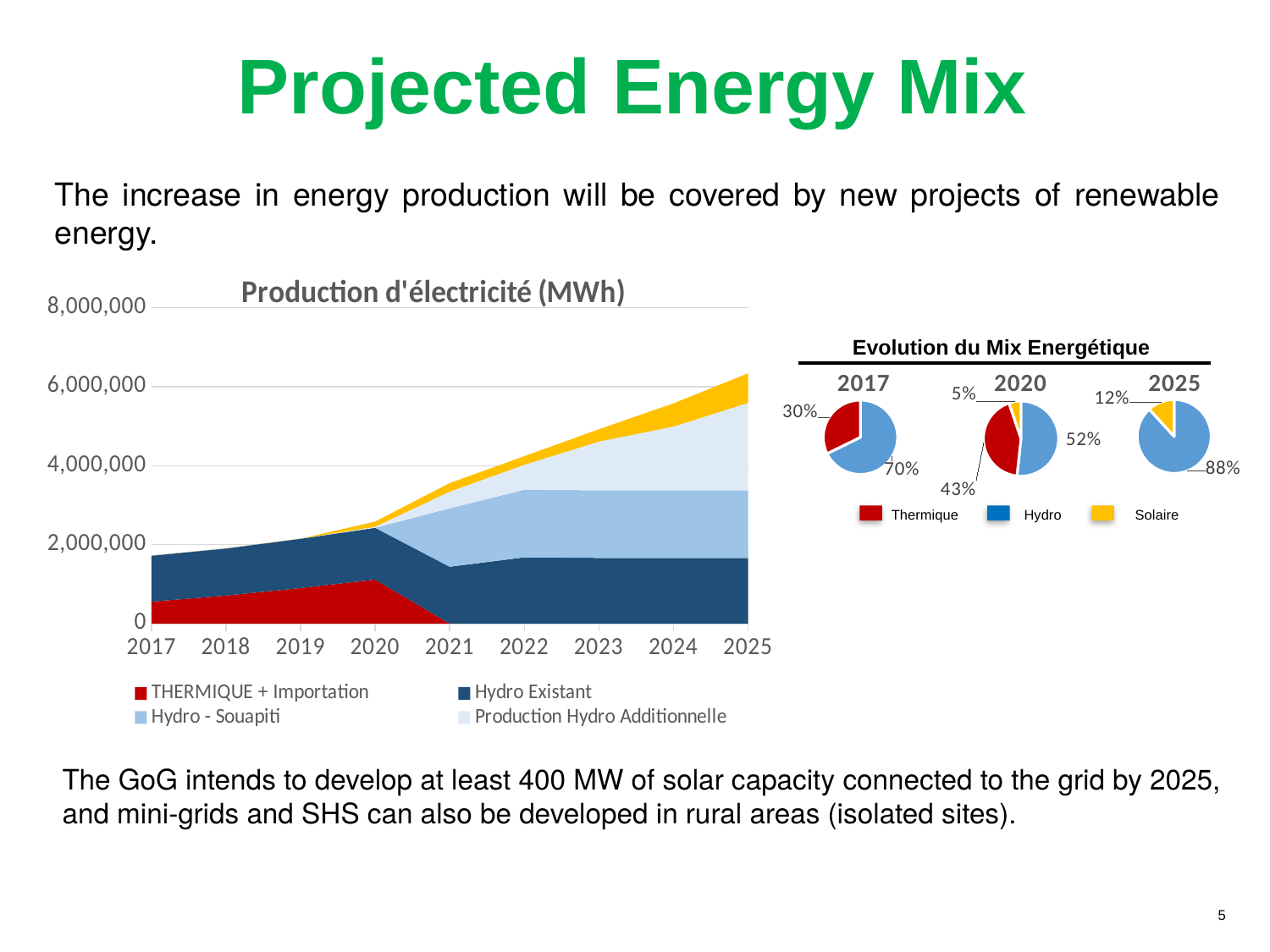

Projected Energy Mix
The increase in energy production will be covered by new projects of renewable energy.

[unsupported chart]

Evolution du Mix Energétique

### Chart: 2020

| Category | 2020 | 2020 |
|---|---|---|
| Hydro | 1336000.0 | 1336000.0 |
| Thermique | 1114256.0 | 1114256.0 |
| Solaire | 133000.0 | 133000.0 |

### Chart:

| Category | 2017 |
|---|---|
| Hydro | 1165000.0 |
| Thermique | 555000.0 |
| Solaire | 0.0 |

### Chart: 2025

| Category | 2025 |
|---|---|
| Hydro | 5590459.315102711 |
| Thermique | 0.0 |
| Solaire | 748000.0 |
Thermique
Hydro
Solaire

The GoG intends to develop at least 400 MW of solar capacity connected to the grid by 2025, and mini-grids and SHS can also be developed in rural areas (isolated sites).
5